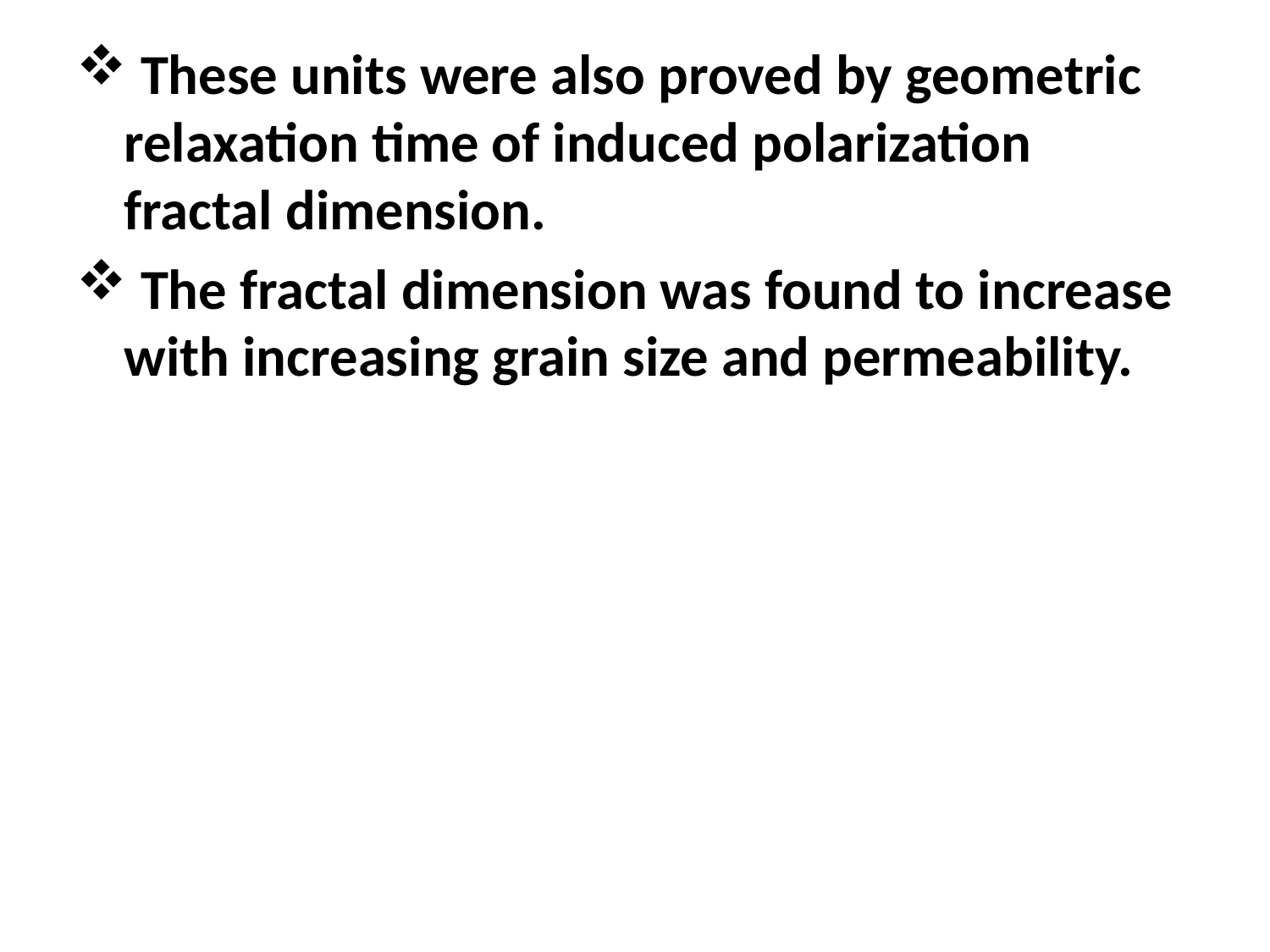

These units were also proved by geometric relaxation time of induced polarization fractal dimension.
 The fractal dimension was found to increase with increasing grain size and permeability.